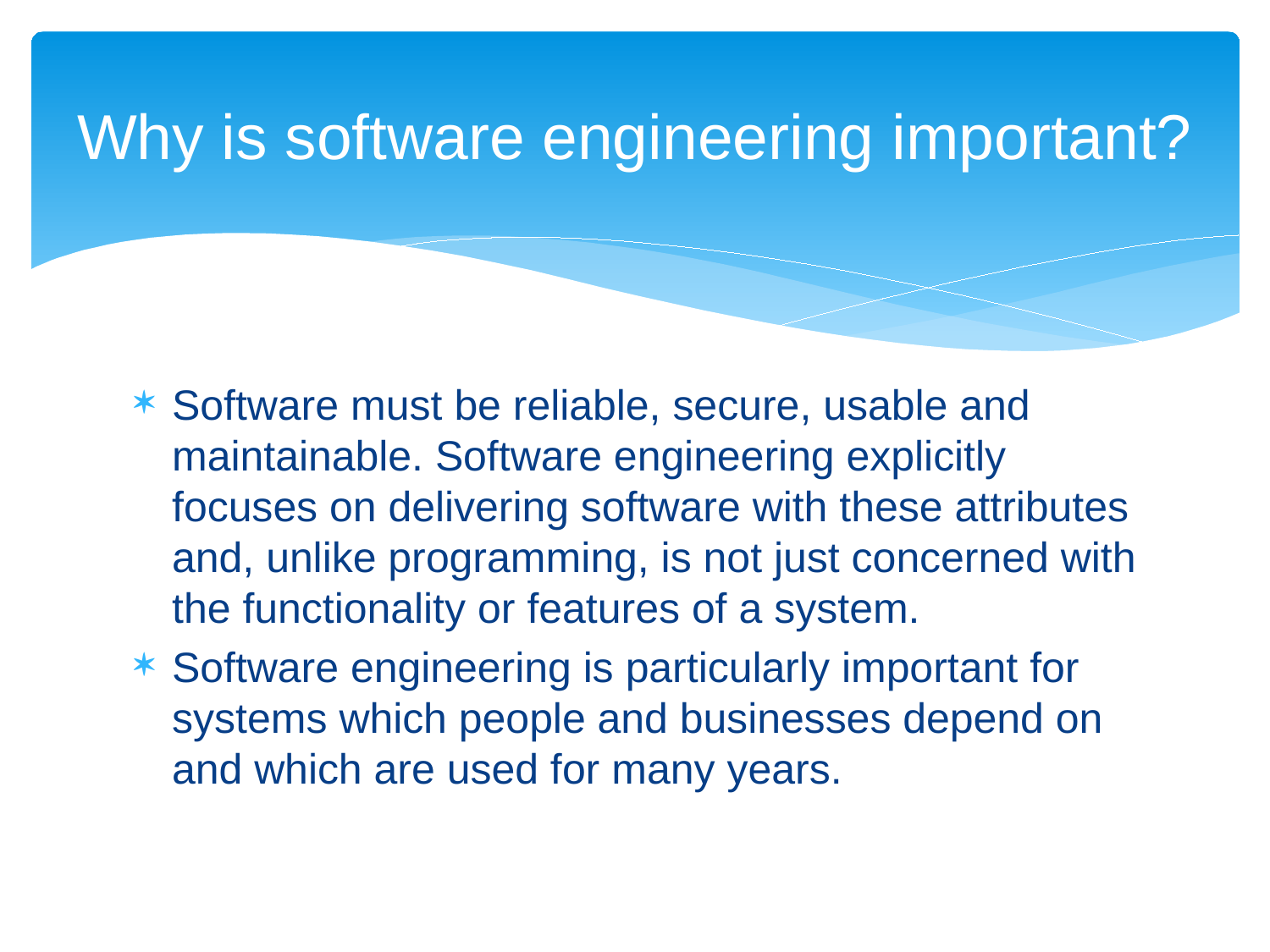

# Why is software engineering important?
Software must be reliable, secure, usable and maintainable. Software engineering explicitly focuses on delivering software with these attributes and, unlike programming, is not just concerned with the functionality or features of a system.
Software engineering is particularly important for systems which people and businesses depend on and which are used for many years.